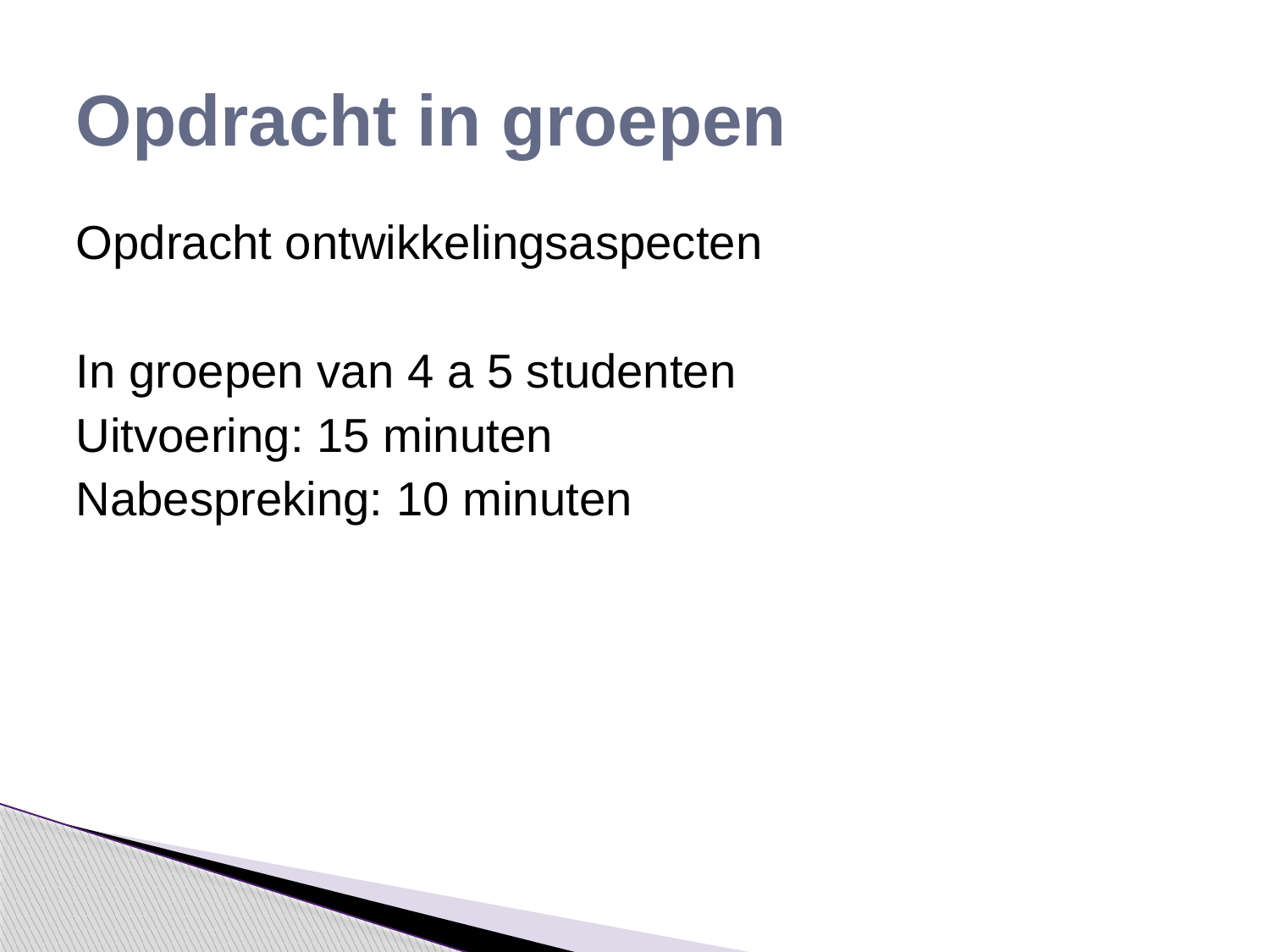

# Opdracht in groepen
Opdracht ontwikkelingsaspecten

In groepen van 4 a 5 studenten
Uitvoering: 15 minuten
Nabespreking: 10 minuten